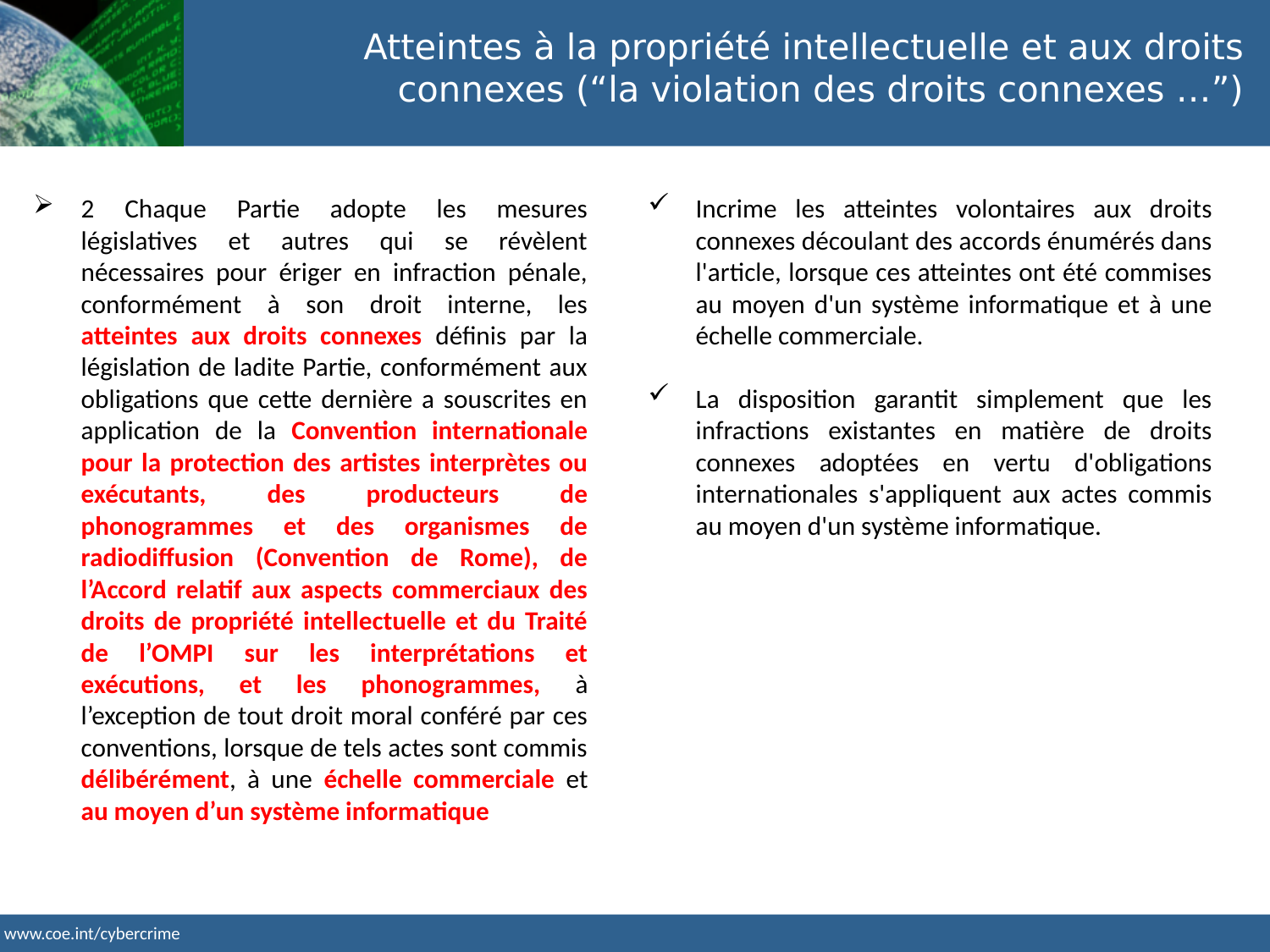

Atteintes à la propriété intellectuelle et aux droits connexes (“la violation des droits connexes …”)
2 Chaque Partie adopte les mesures législatives et autres qui se révèlent nécessaires pour ériger en infraction pénale, conformément à son droit interne, les atteintes aux droits connexes définis par la législation de ladite Partie, conformément aux obligations que cette dernière a souscrites en application de la Convention internationale pour la protection des artistes interprètes ou exécutants, des producteurs de phonogrammes et des organismes de radiodiffusion (Convention de Rome), de l’Accord relatif aux aspects commerciaux des droits de propriété intellectuelle et du Traité de l’OMPI sur les interprétations et exécutions, et les phonogrammes, à l’exception de tout droit moral conféré par ces conventions, lorsque de tels actes sont commis délibérément, à une échelle commerciale et au moyen d’un système informatique
Incrime les atteintes volontaires aux droits connexes découlant des accords énumérés dans l'article, lorsque ces atteintes ont été commises au moyen d'un système informatique et à une échelle commerciale.

La disposition garantit simplement que les infractions existantes en matière de droits connexes adoptées en vertu d'obligations internationales s'appliquent aux actes commis au moyen d'un système informatique.